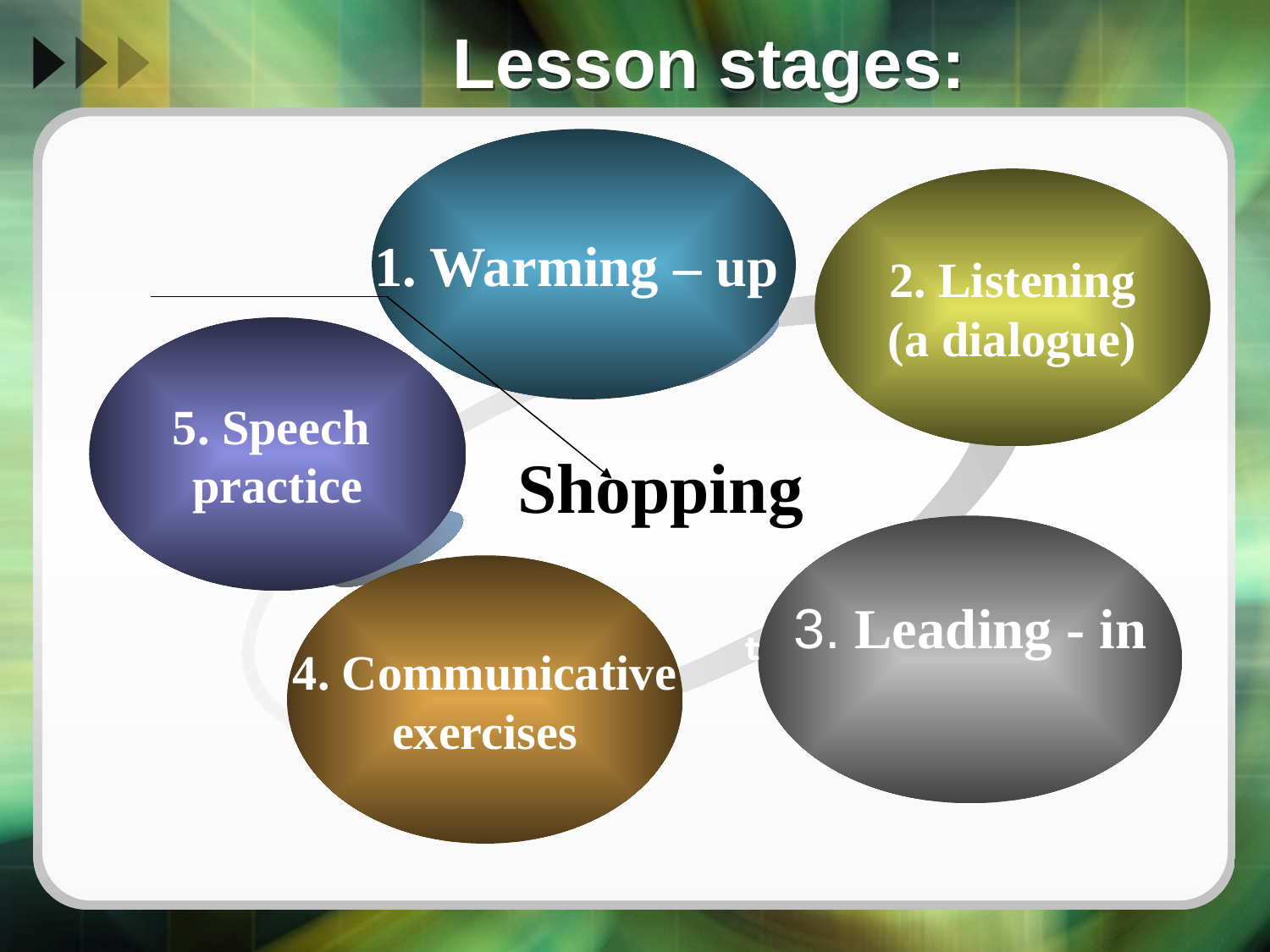

# Lesson stages:
1. Warming – up
2. Listening
(a dialogue)

5. Speech
practice

Shopping

3. Leading - in

4. Communicative
exercises
t